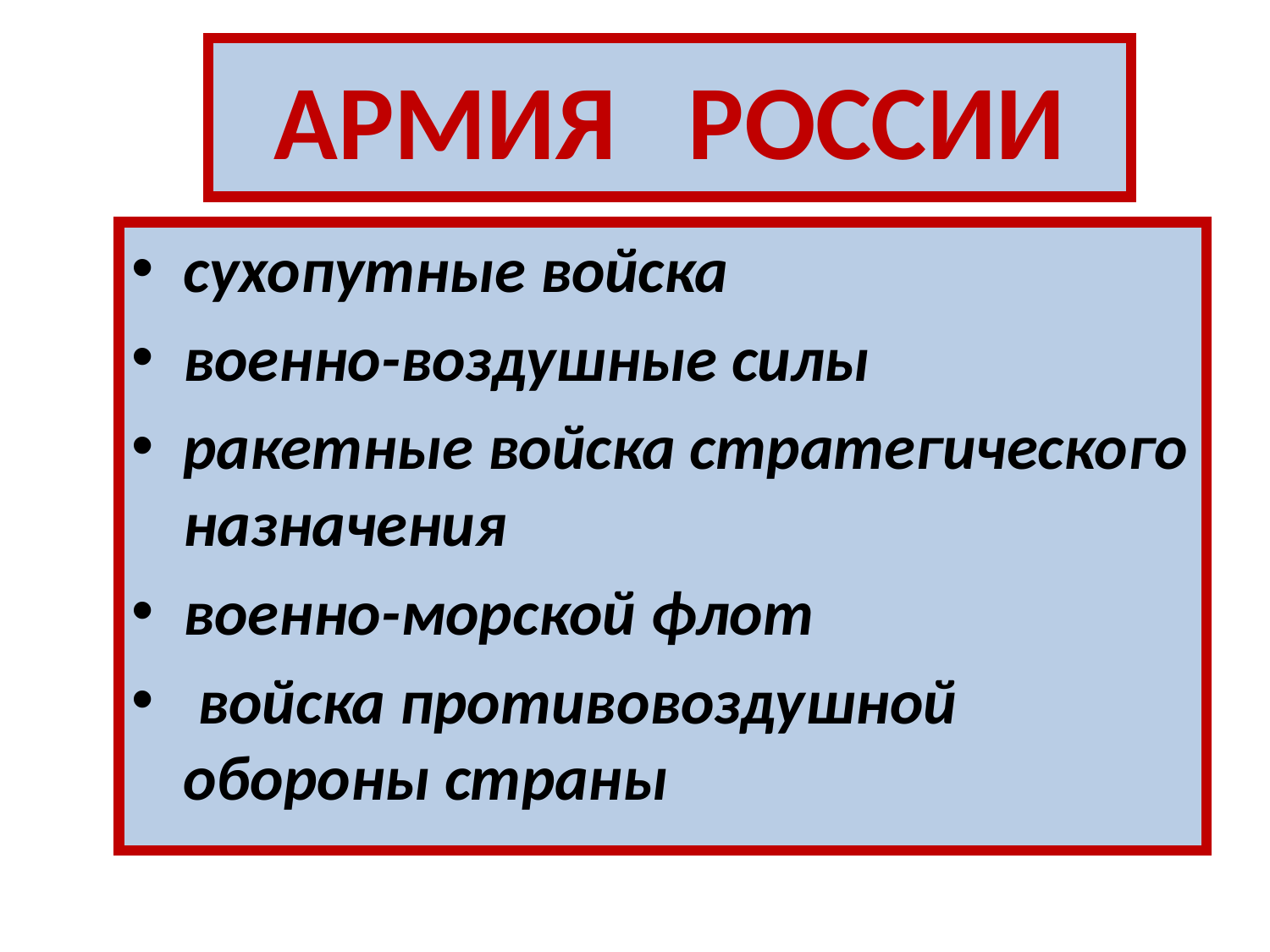

# АРМИЯ   РОССИИ
сухопутные войска
военно-воздушные силы
ракетные войска стратегического назначения
военно-морской флот
 войска противовоздушной обороны страны